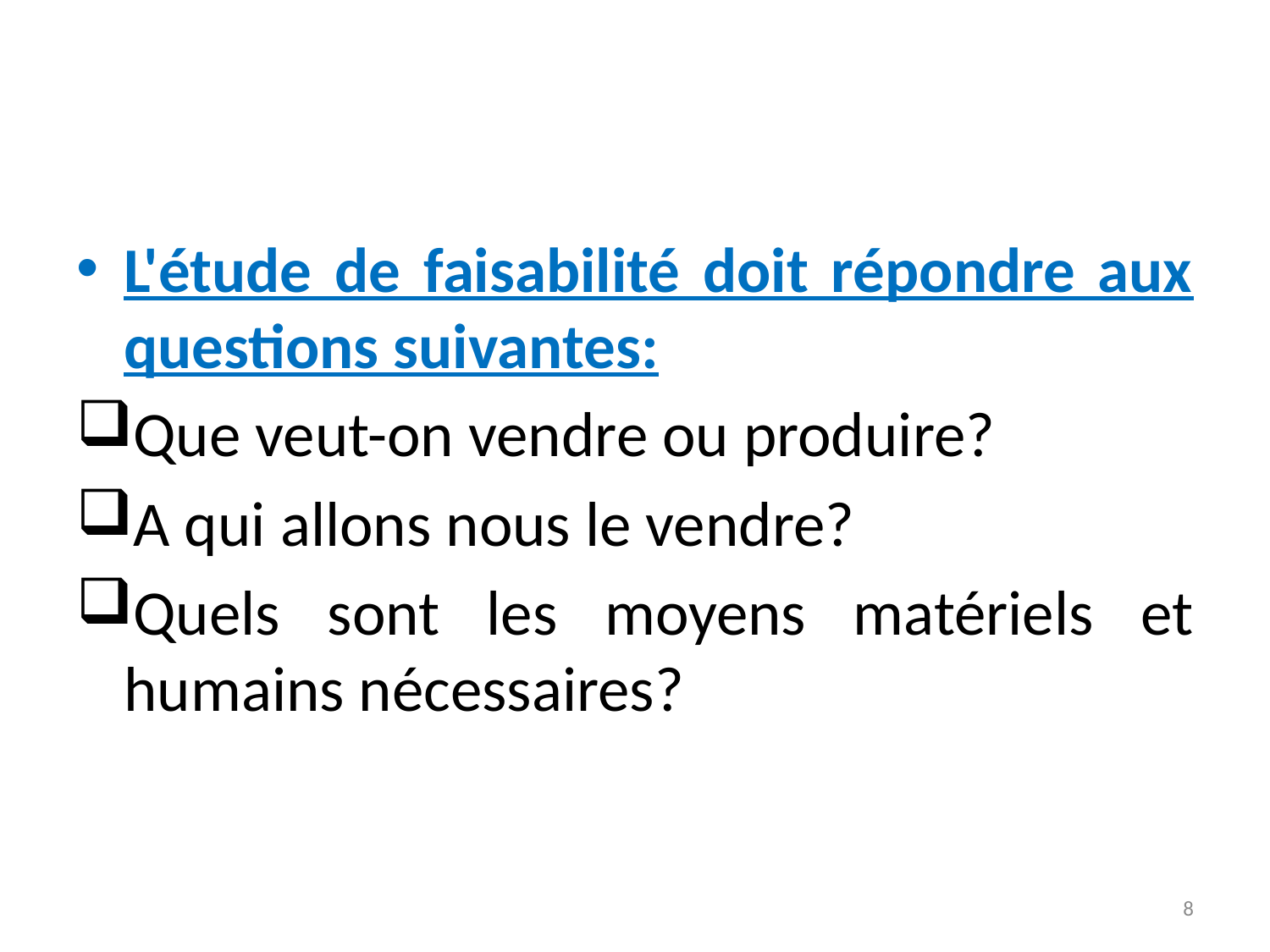

L'étude de faisabilité doit répondre aux questions suivantes:
Que veut-on vendre ou produire?
A qui allons nous le vendre?
Quels sont les moyens matériels et humains nécessaires?

8